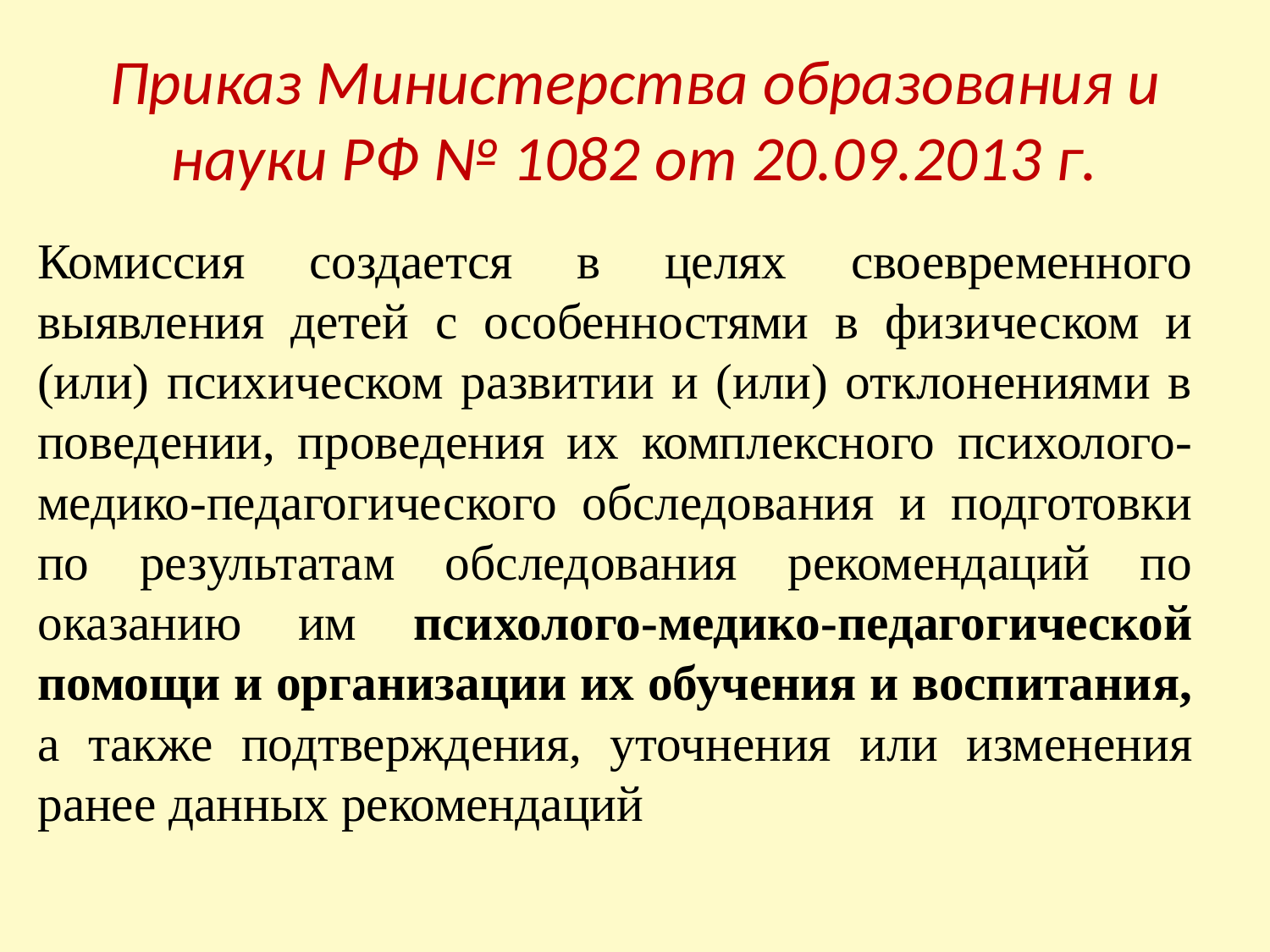

# Приказ Министерства образования и науки РФ № 1082 от 20.09.2013 г.
Комиссия создается в целях своевременного выявления детей с особенностями в физическом и (или) психическом развитии и (или) отклонениями в поведении, проведения их комплексного психолого-медико-педагогического обследования и подготовки по результатам обследования рекомендаций по оказанию им психолого-медико-педагогической помощи и организации их обучения и воспитания, а также подтверждения, уточнения или изменения ранее данных рекомендаций